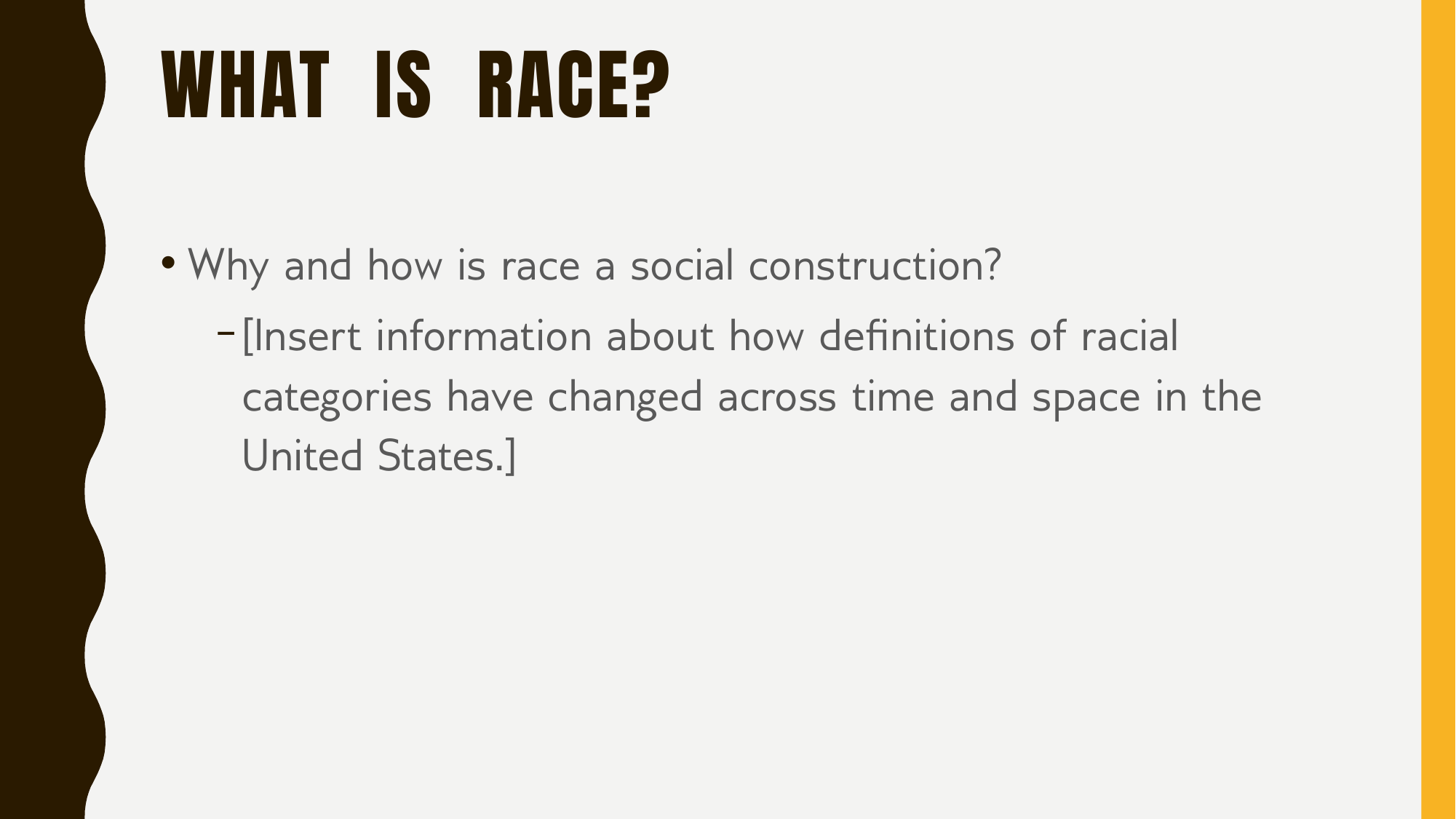

# What  is  race?
Why and how is race a social construction?
[Insert information about how definitions of racial categories have changed across time and space in the United States.]